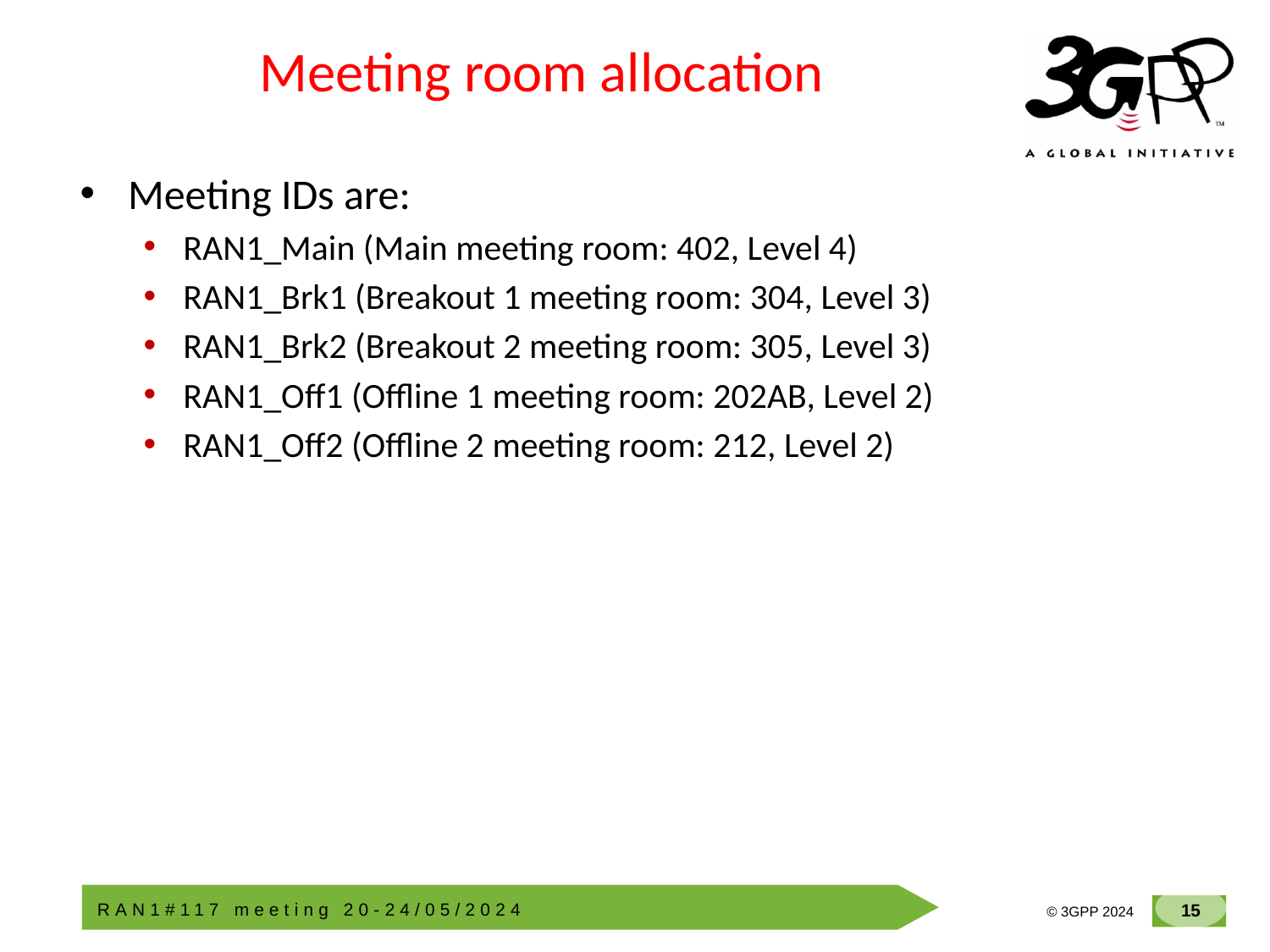

# Meeting room allocation
Meeting IDs are:
RAN1_Main (Main meeting room: 402, Level 4)
RAN1_Brk1 (Breakout 1 meeting room: 304, Level 3)
RAN1_Brk2 (Breakout 2 meeting room: 305, Level 3)
RAN1_Off1 (Offline 1 meeting room: 202AB, Level 2)
RAN1_Off2 (Offline 2 meeting room: 212, Level 2)